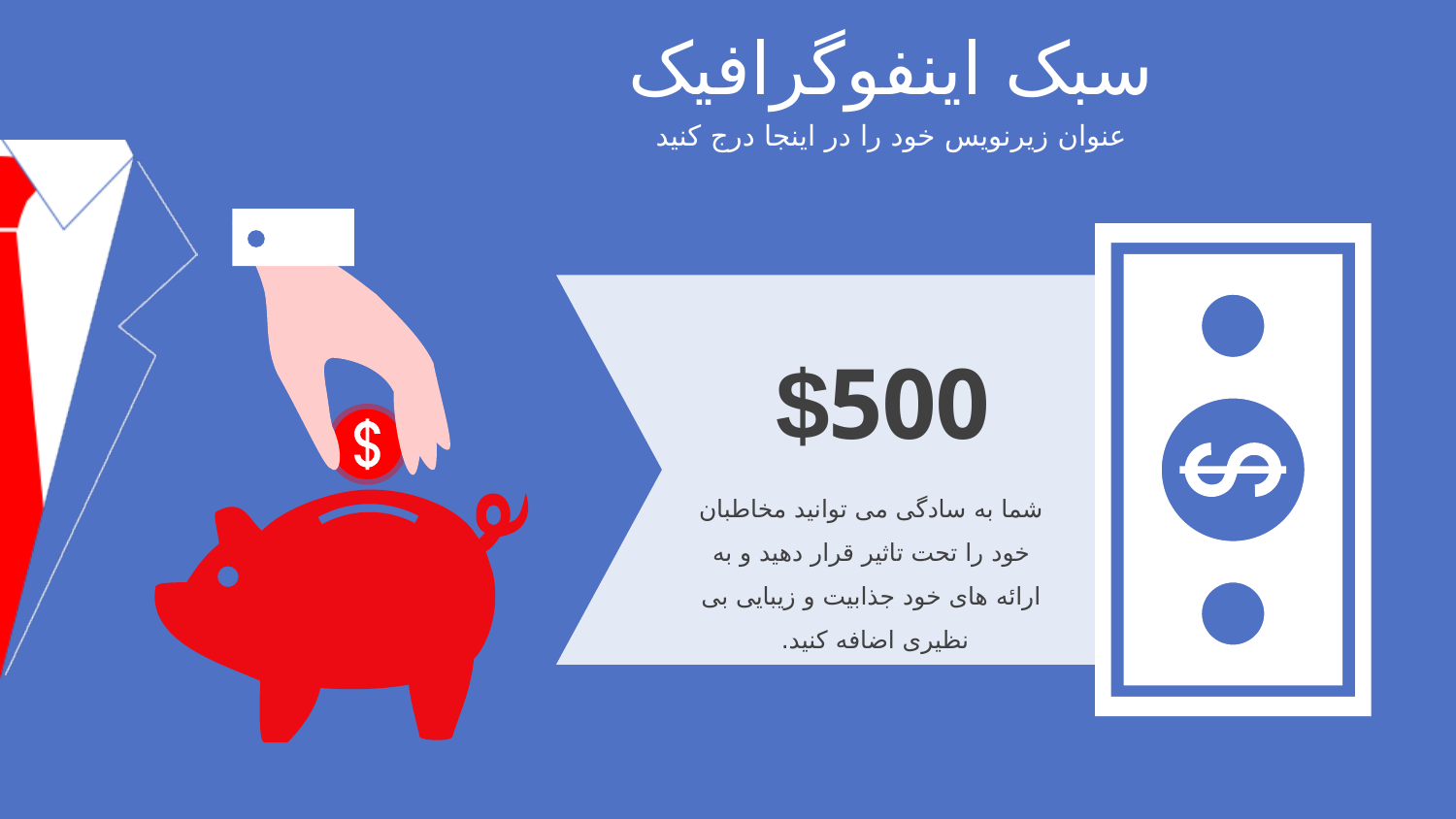

سبک اینفوگرافیک
عنوان زیرنویس خود را در اینجا درج کنید

$500
شما به سادگی می توانید مخاطبان خود را تحت تاثیر قرار دهید و به ارائه های خود جذابیت و زیبایی بی نظیری اضافه کنید.